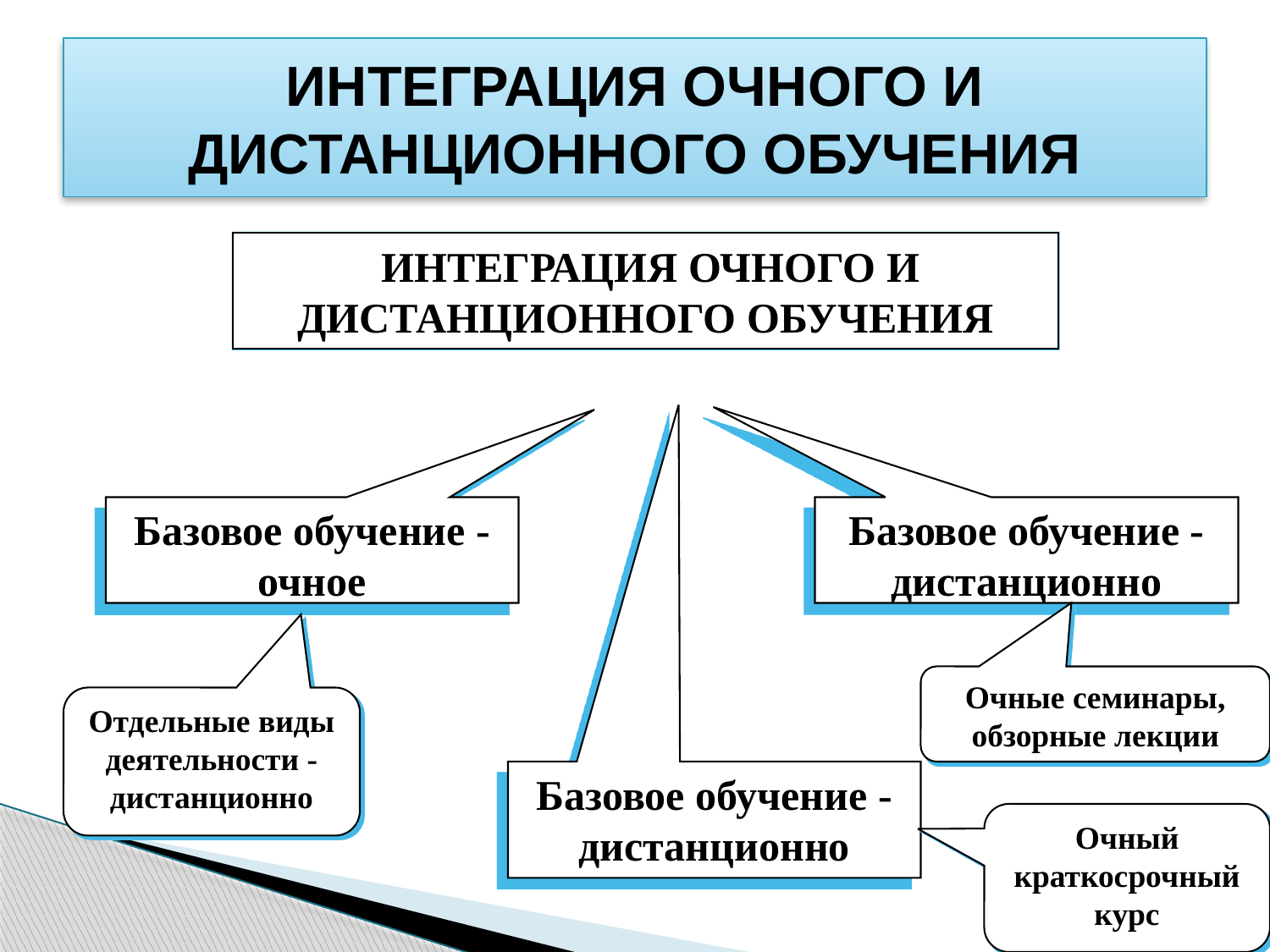

# ИНТЕГРАЦИЯ ОЧНОГО И ДИСТАНЦИОННОГО ОБУЧЕНИЯ
 ИНТЕГРАЦИЯ ОЧНОГО И
ДИСТАНЦИОННОГО ОБУЧЕНИЯ
Базовое обучение - очное
Базовое обучение - дистанционно
Очные семинары, обзорные лекции
Отдельные виды деятельности - дистанционно
Базовое обучение - дистанционно
Очный краткосрочный
курс